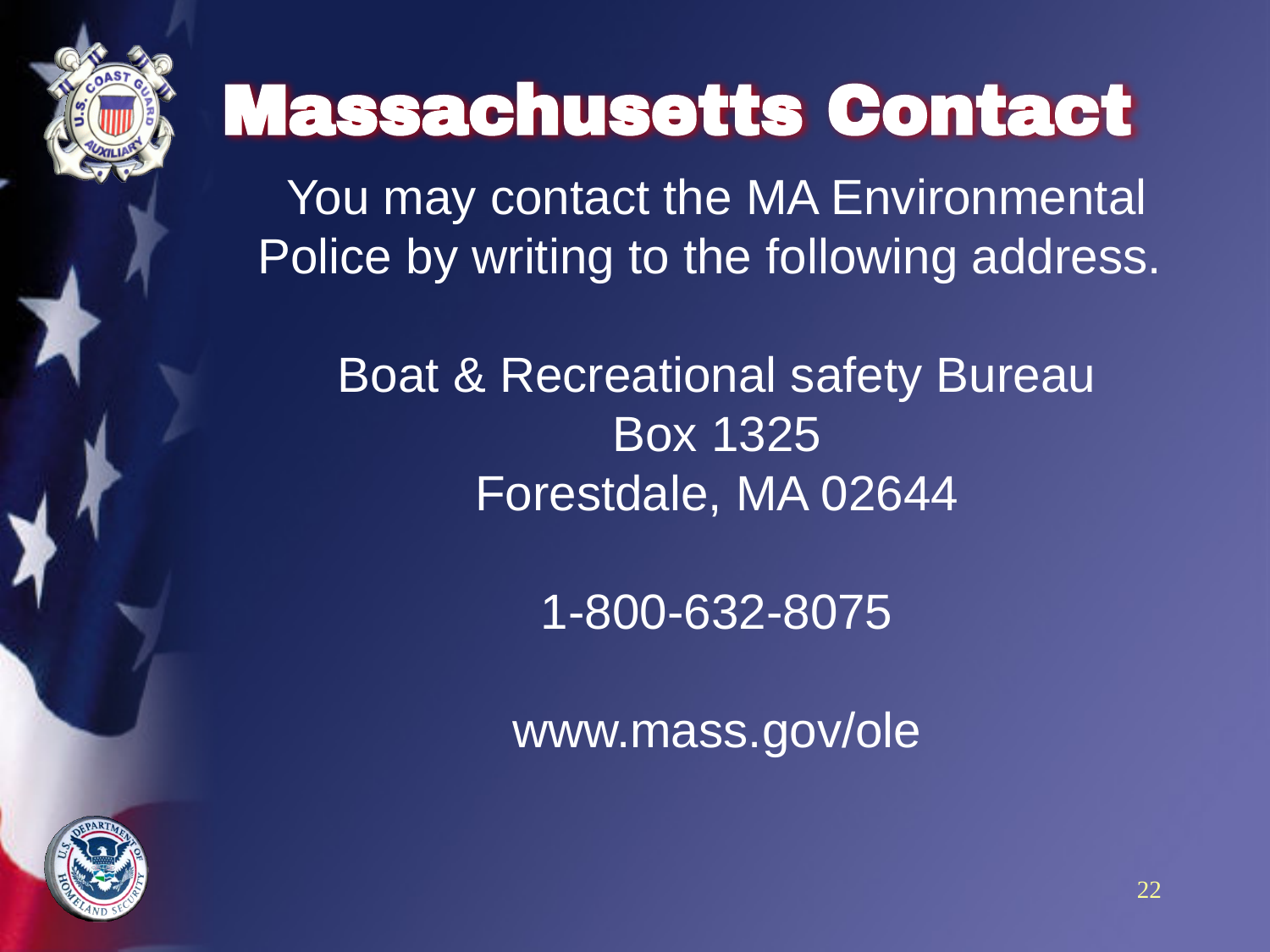

# Massachusetts Contact
You may contact the MA Environmental Police by writing to the following address.
Boat & Recreational safety Bureau
Box 1325
Forestdale, MA 02644

1-800-632-8075

www.mass.gov/ole

22